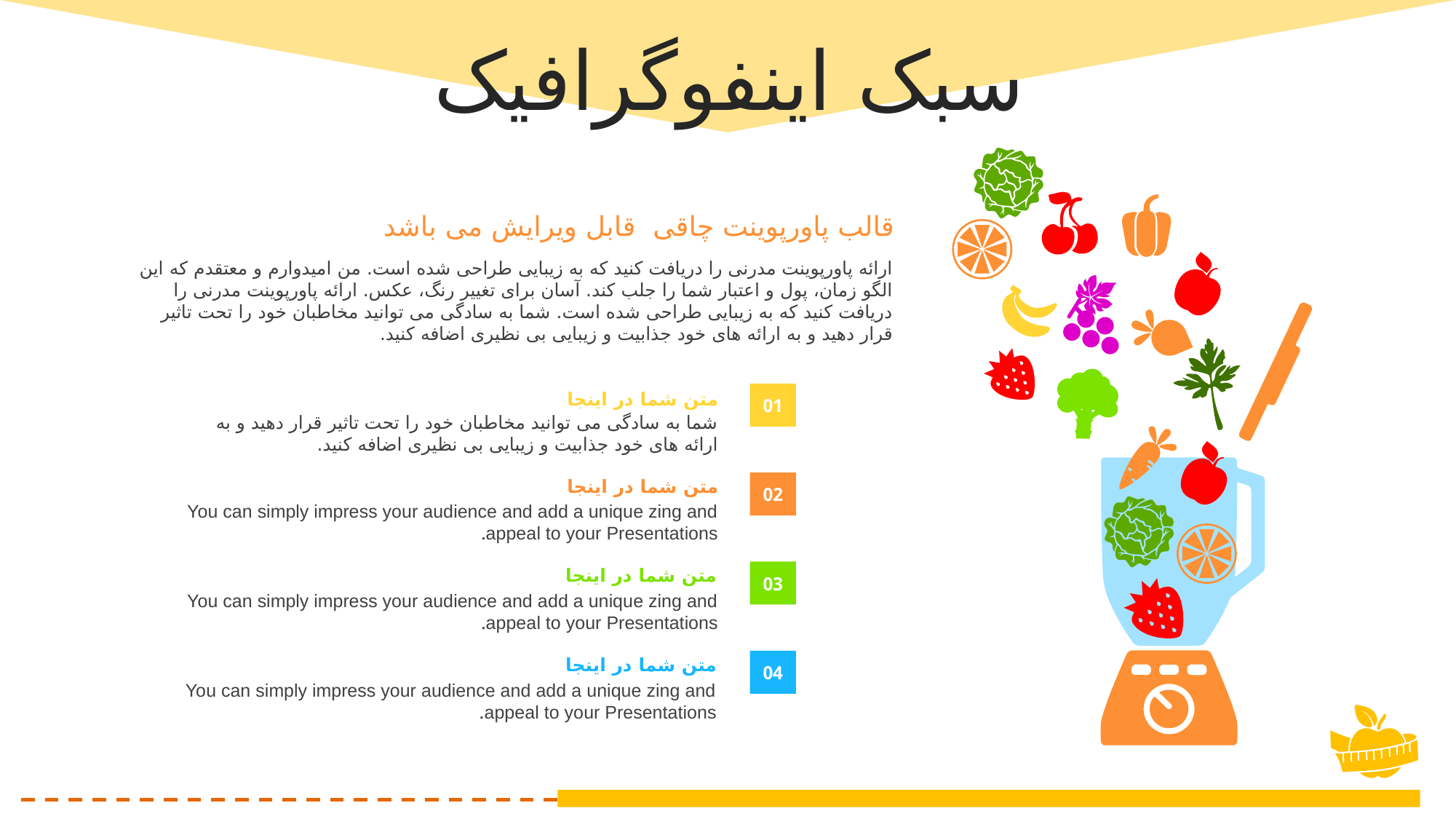

سبک اینفوگرافیک

قالب پاورپوینت چاقی  قابل ویرایش می باشد
ارائه پاورپوینت مدرنی را دریافت کنید که به زیبایی طراحی شده است. من امیدوارم و معتقدم که این الگو زمان، پول و اعتبار شما را جلب کند. آسان برای تغییر رنگ، عکس. ارائه پاورپوینت مدرنی را دریافت کنید که به زیبایی طراحی شده است. شما به سادگی می توانید مخاطبان خود را تحت تاثیر قرار دهید و به ارائه های خود جذابیت و زیبایی بی نظیری اضافه کنید.

متن شما در اینجا
شما به سادگی می توانید مخاطبان خود را تحت تاثیر قرار دهید و به ارائه های خود جذابیت و زیبایی بی نظیری اضافه کنید.
01

متن شما در اینجا
You can simply impress your audience and add a unique zing and appeal to your Presentations.
02

متن شما در اینجا
You can simply impress your audience and add a unique zing and appeal to your Presentations.
03

متن شما در اینجا
You can simply impress your audience and add a unique zing and appeal to your Presentations.

04